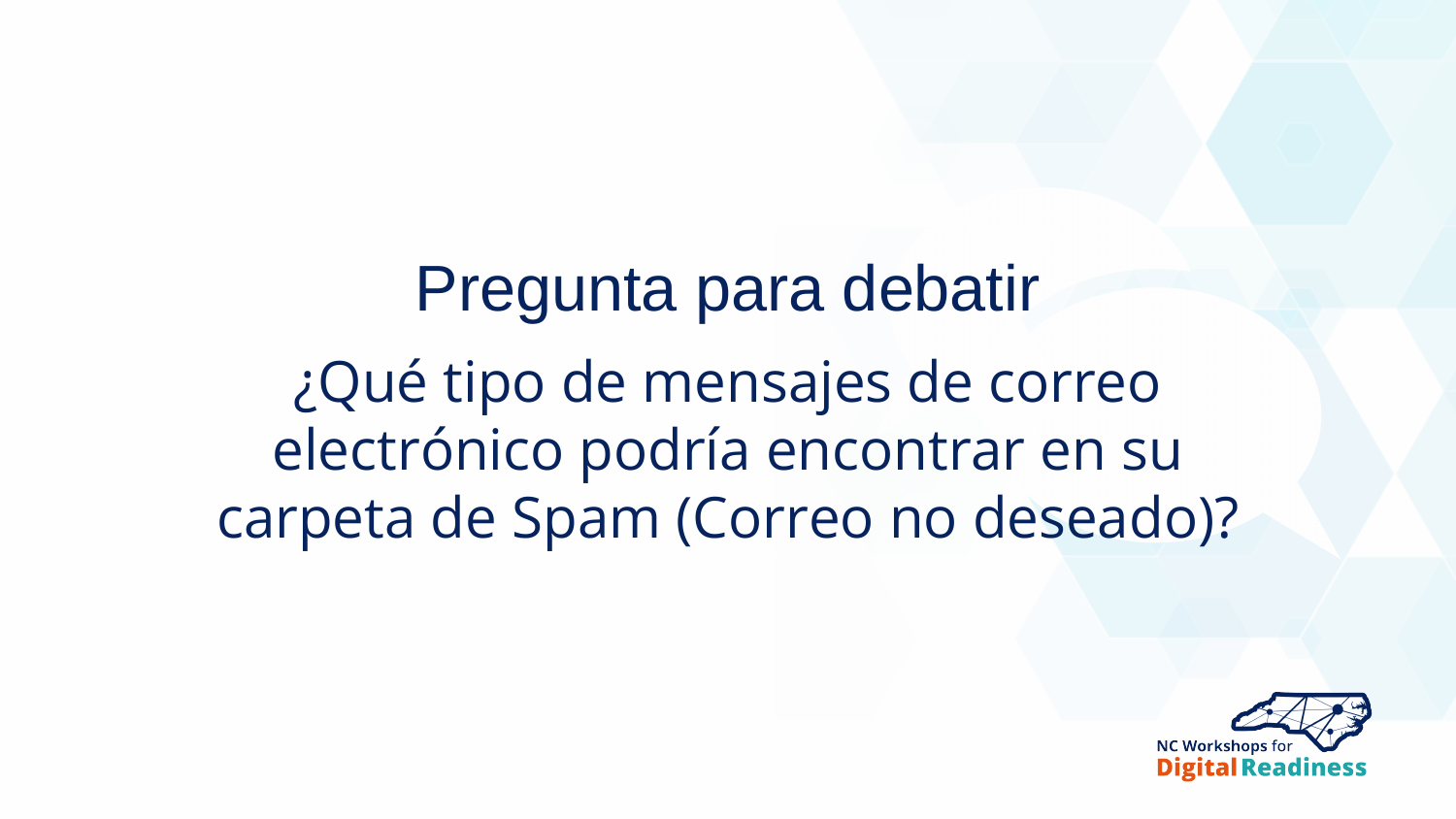

Pregunta para debatir
¿Qué tipo de mensajes de correo electrónico podría encontrar en su carpeta de Spam (Correo no deseado)?